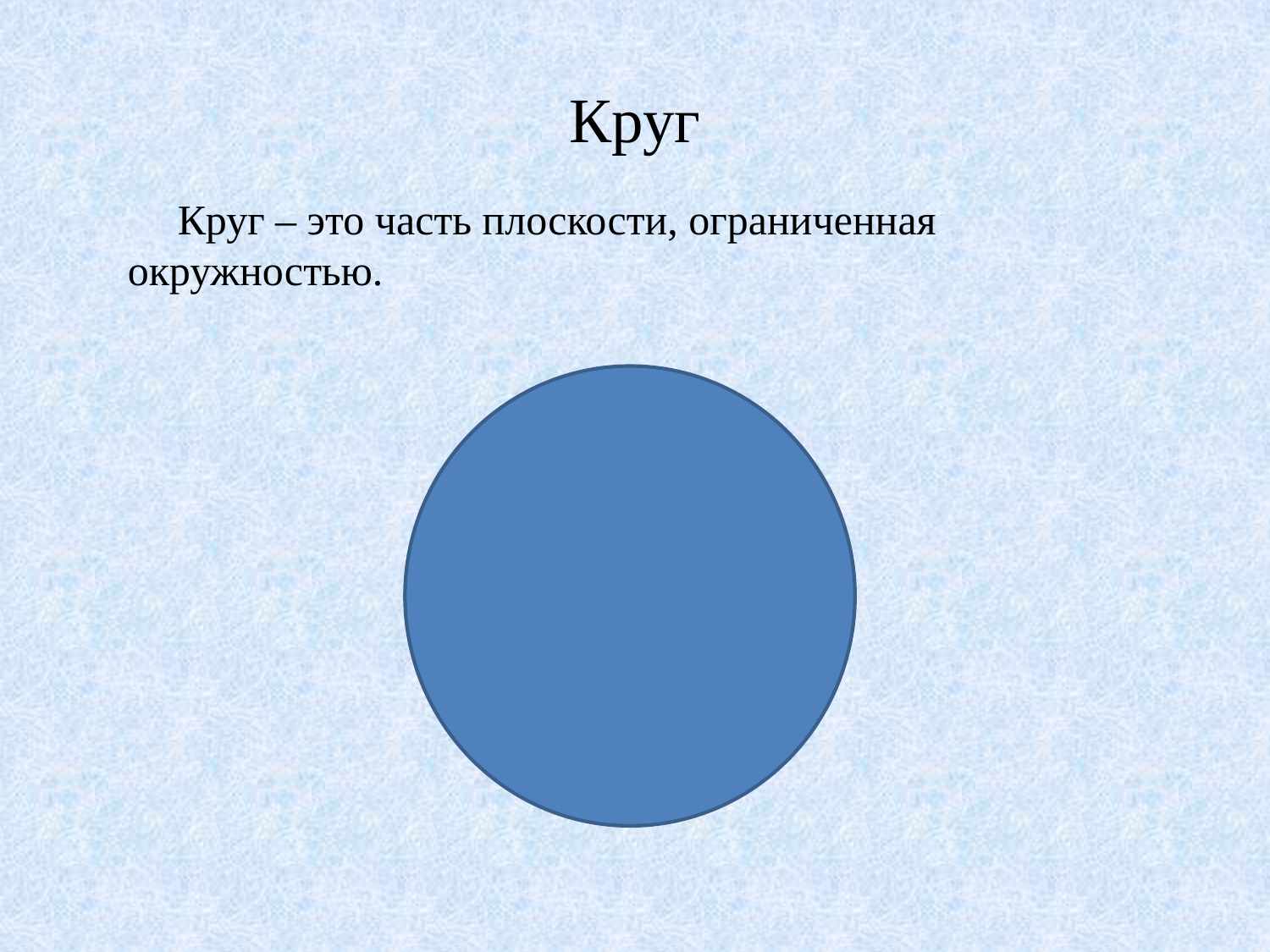

# Круг
Круг – это часть плоскости, ограниченная окружностью.